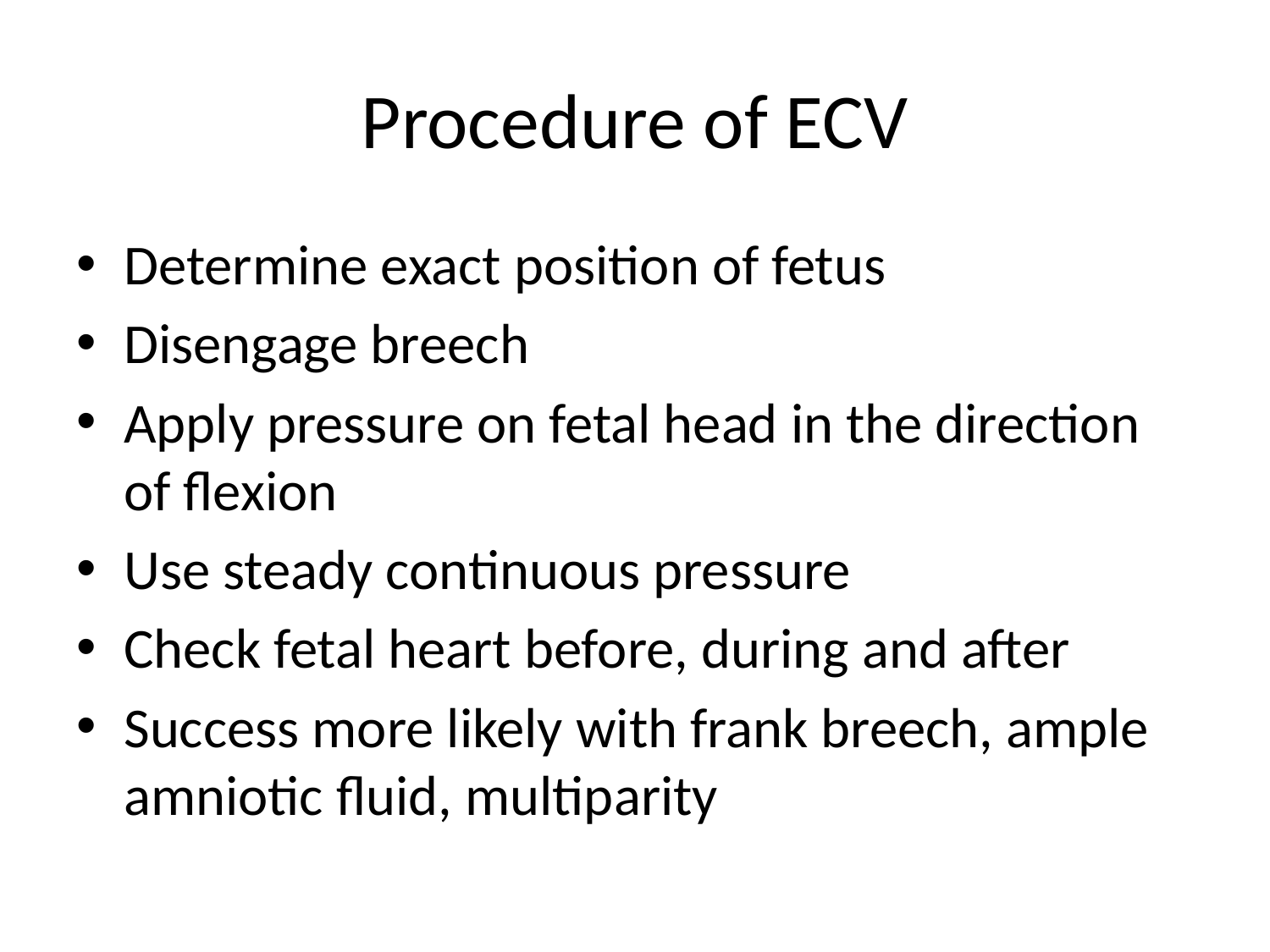

# Procedure of ECV
Determine exact position of fetus
Disengage breech
Apply pressure on fetal head in the direction of flexion
Use steady continuous pressure
Check fetal heart before, during and after
Success more likely with frank breech, ample amniotic fluid, multiparity